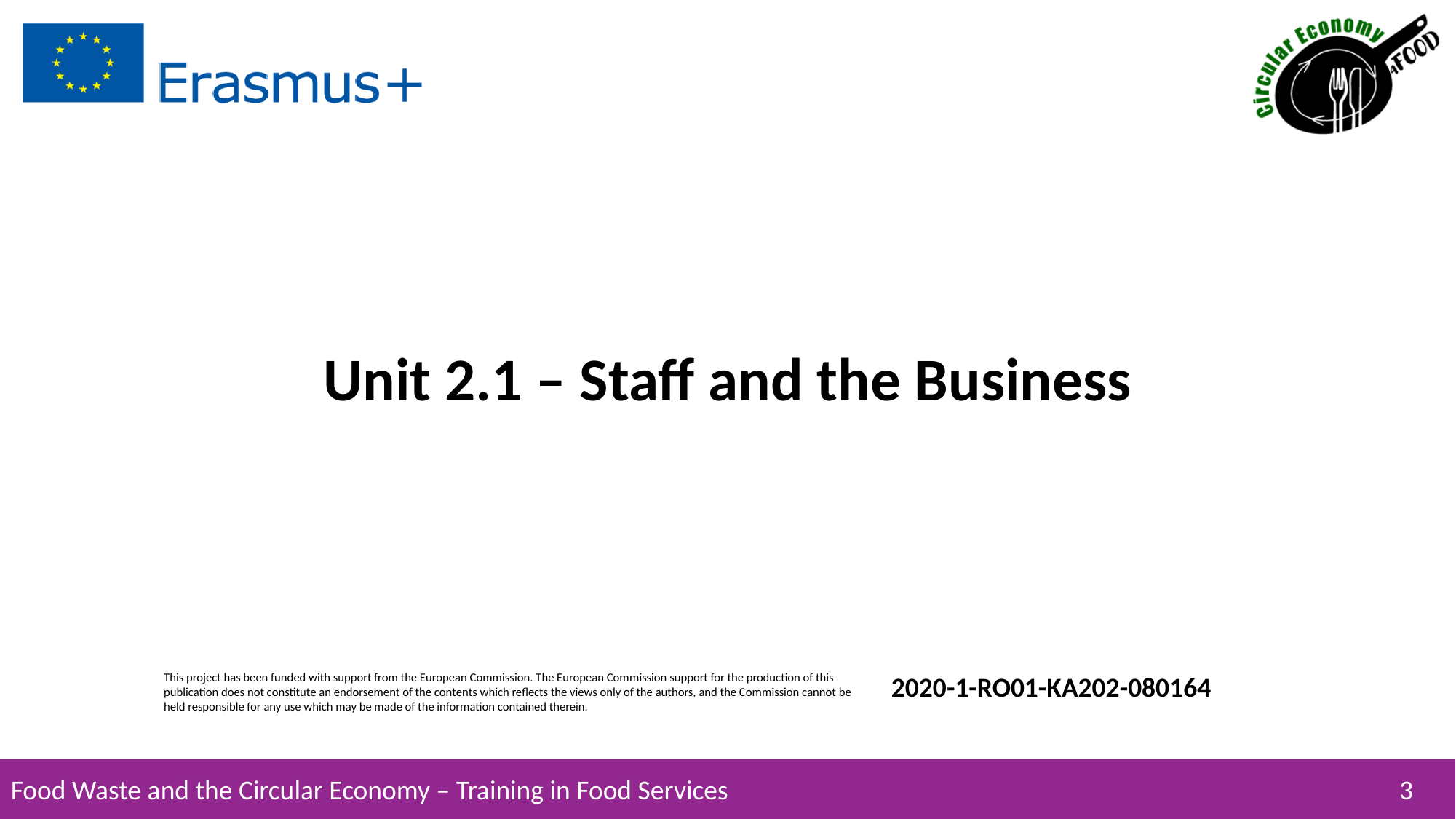

# Unit 2.1 – Staff and the Business